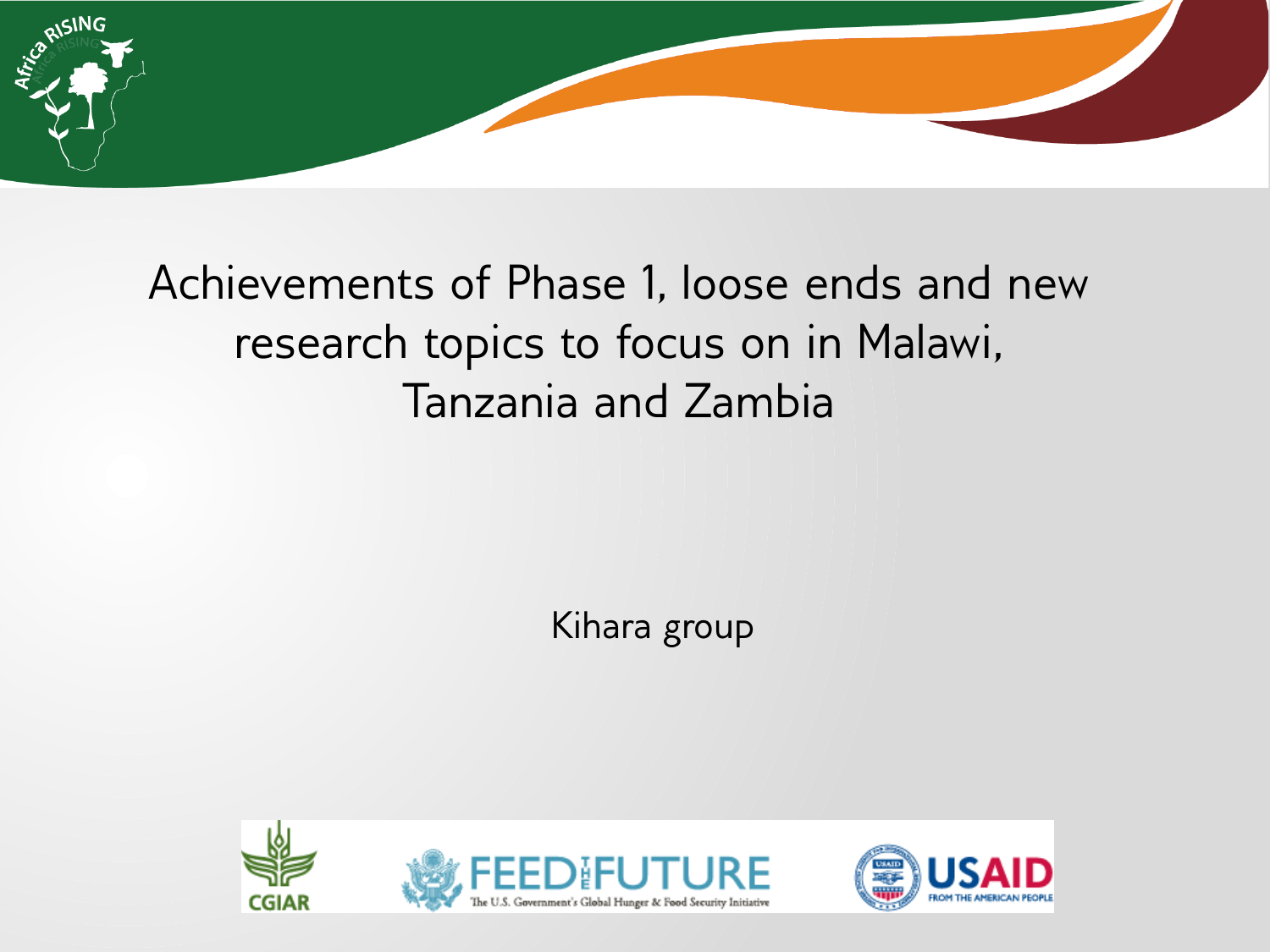

Achievements of Phase 1, loose ends and new research topics to focus on in Malawi, Tanzania and Zambia

Kihara group